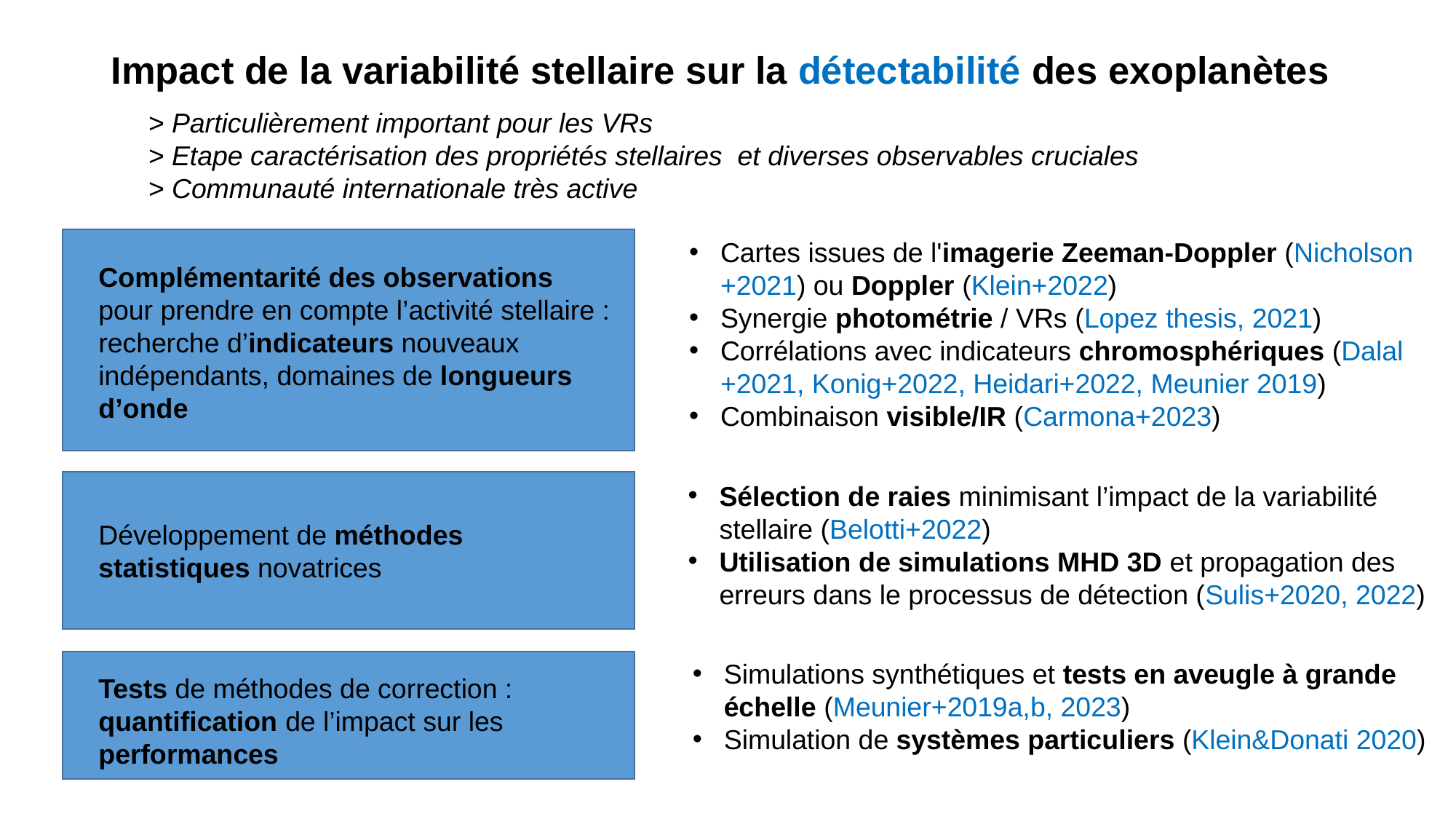

Impact de la variabilité stellaire sur la détectabilité des exoplanètes
> Particulièrement important pour les VRs
> Etape caractérisation des propriétés stellaires  et diverses observables cruciales
> Communauté internationale très active
Cartes issues de l'imagerie Zeeman-Doppler (Nicholson +2021) ou Doppler (Klein+2022)
Synergie photométrie / VRs (Lopez thesis, 2021)
Corrélations avec indicateurs chromosphériques (Dalal +2021, Konig+2022, Heidari+2022, Meunier 2019)
Combinaison visible/IR (Carmona+2023)

Complémentarité des observations pour prendre en compte l’activité stellaire : recherche d’indicateurs nouveaux indépendants, domaines de longueurs d’onde

Sélection de raies minimisant l’impact de la variabilité stellaire (Belotti+2022)
Utilisation de simulations MHD 3D et propagation des erreurs dans le processus de détection (Sulis+2020, 2022)
Développement de méthodes statistiques novatrices
Simulations synthétiques et tests en aveugle à grande échelle (Meunier+2019a,b, 2023)
Simulation de systèmes particuliers (Klein&Donati 2020)

Tests de méthodes de correction : quantification de l’impact sur les performances